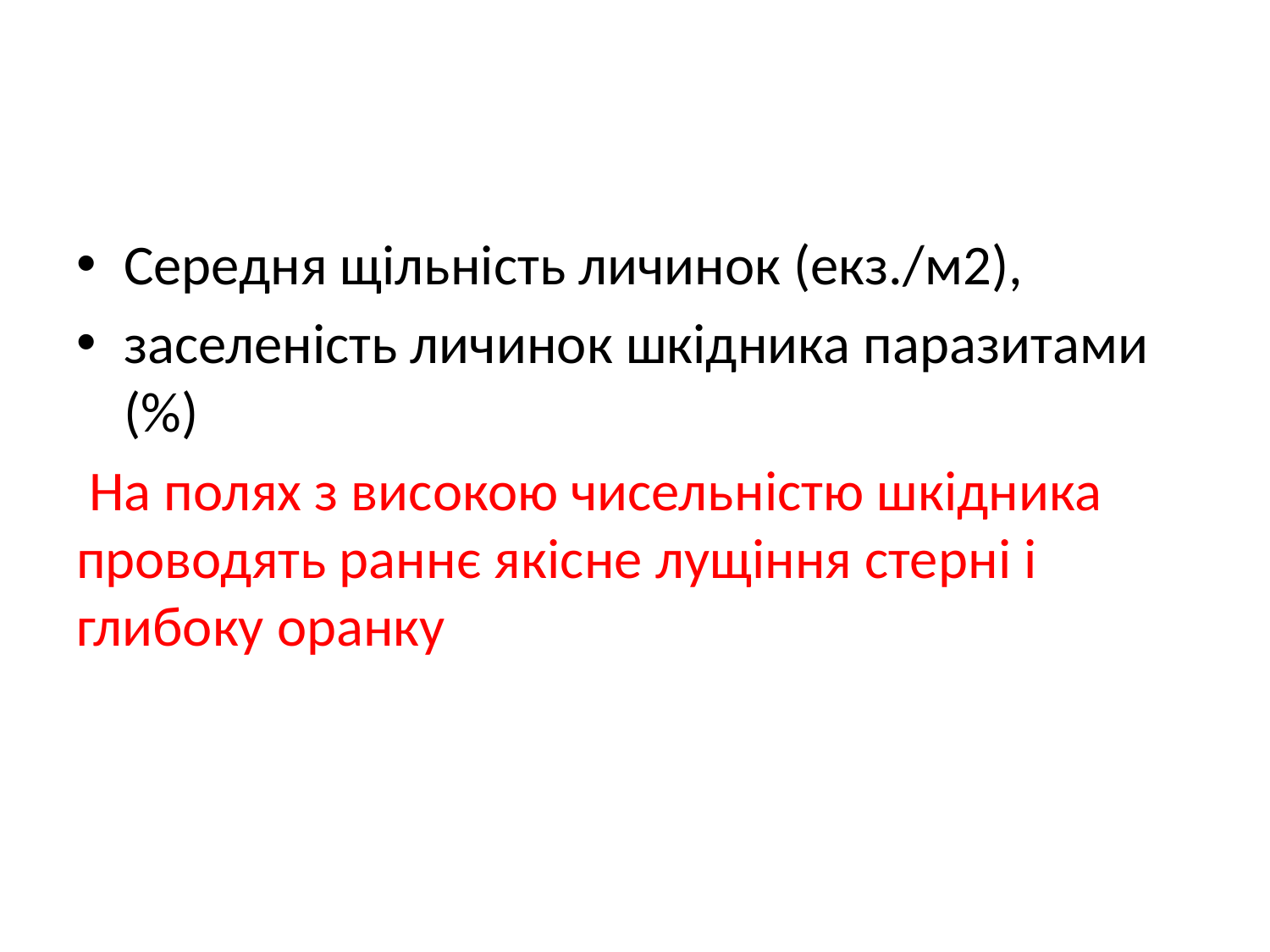

#
Середня щільність личинок (екз./м2),
заселеність личинок шкідника паразитами (%)
 На полях з високою чисельністю шкідника проводять раннє якісне лущіння стерні і глибоку оранку